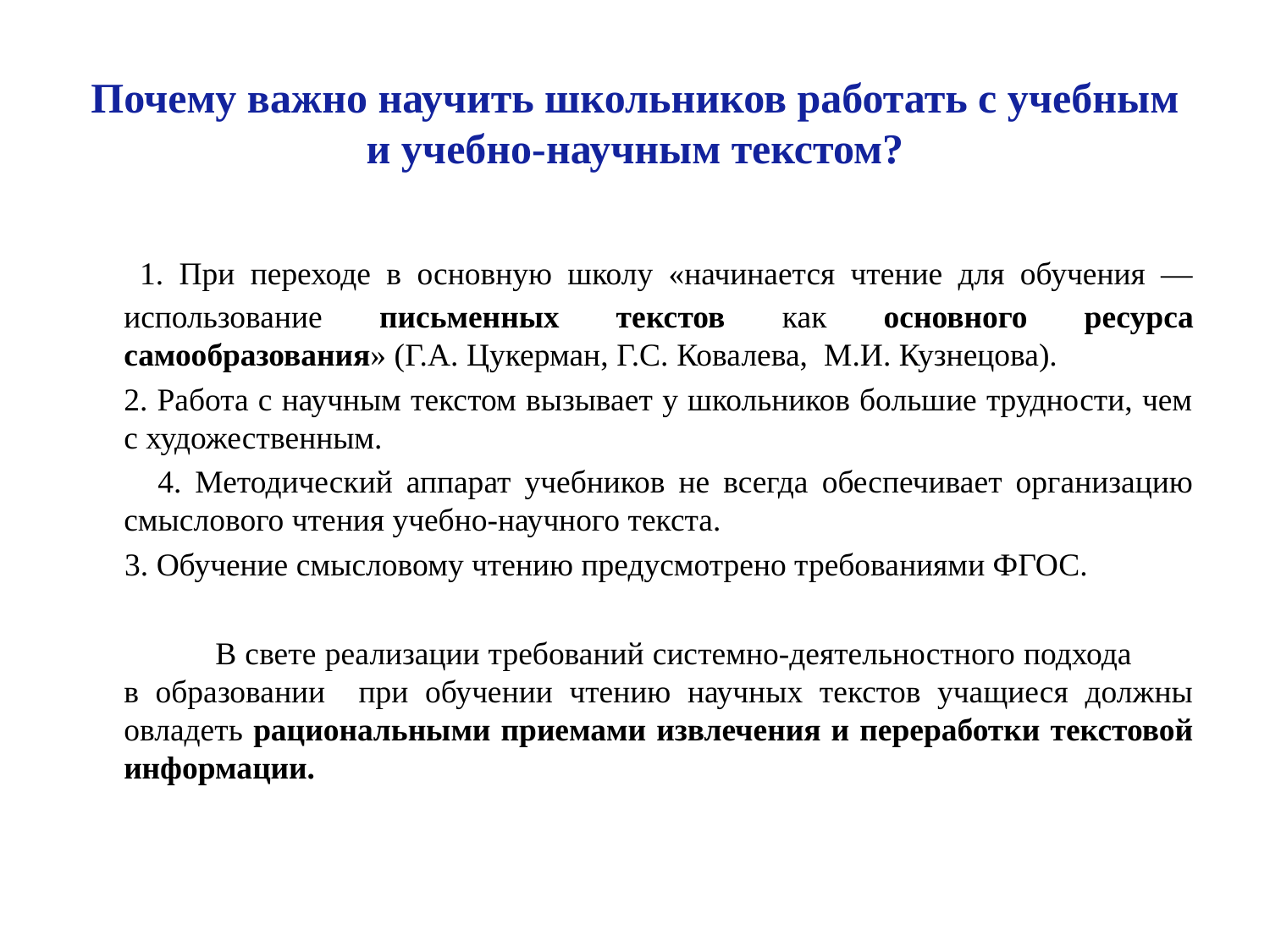

1. При переходе в основную школу «начинается чтение для обучения — использование письменных текстов как основного ресурса самообразования» (Г.А. Цукерман, Г.С. Ковалева,  М.И. Кузнецова).
     2. Работа с научным текстом вызывает у школьников большие трудности, чем с художественным.
      4. Методический аппарат учебников не всегда обеспечивает организацию смыслового чтения учебно-научного текста.
      3. Обучение смысловому чтению предусмотрено требованиями ФГОС.

                В свете реализации требований системно-деятельностного подхода        в образовании  при обучении чтению научных текстов учащиеся должны овладеть рациональными приемами извлечения и переработки текстовой информации.

Почему важно научить школьников работать с учебным и учебно-научным текстом?